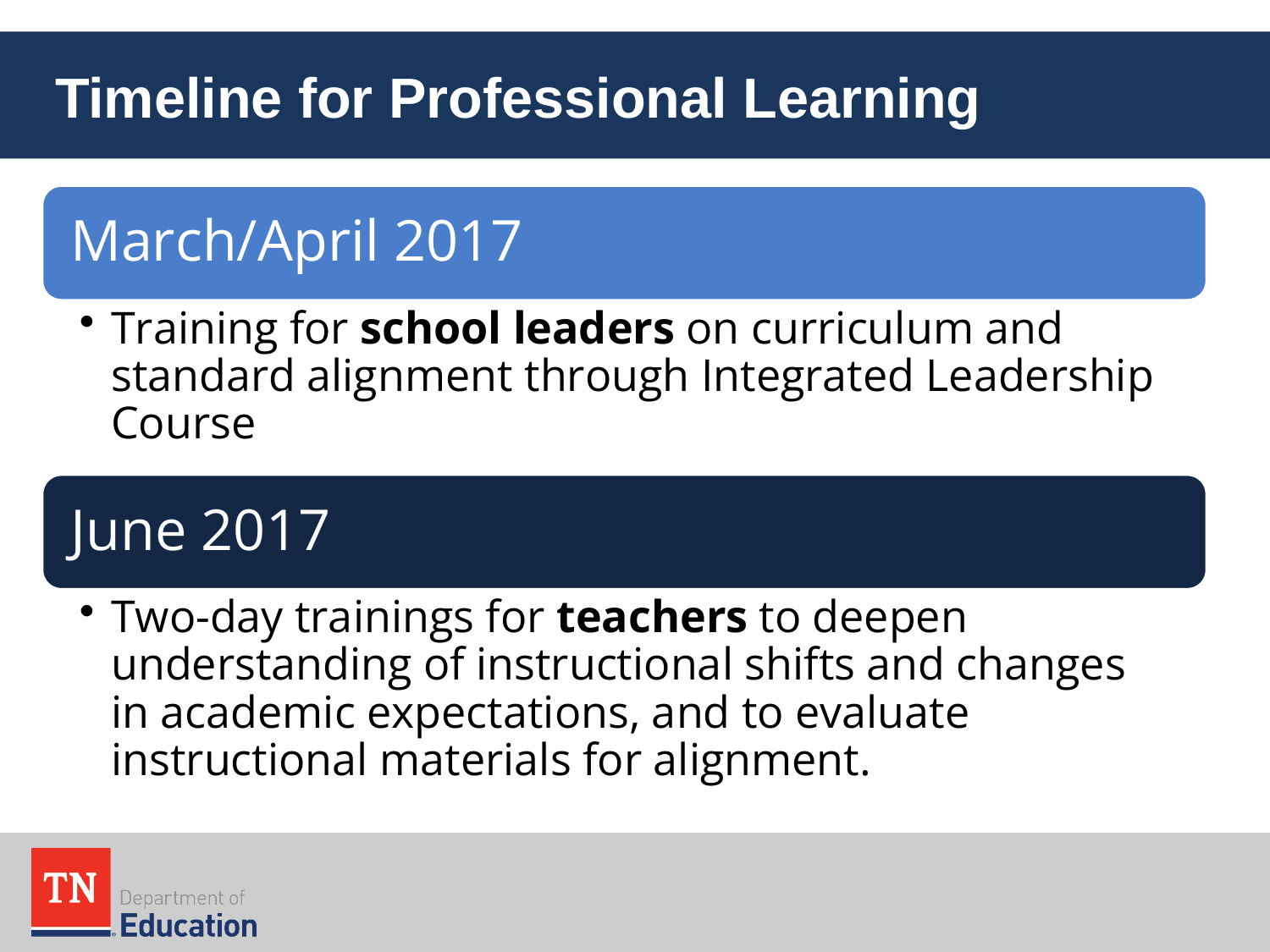

# Timeline for Professional Learning
March/April 2017
Training for school leaders on curriculum and standard alignment through Integrated Leadership Course
June 2017
Two-day trainings for teachers to deepen understanding of instructional shifts and changes in academic expectations, and to evaluate instructional materials for alignment.